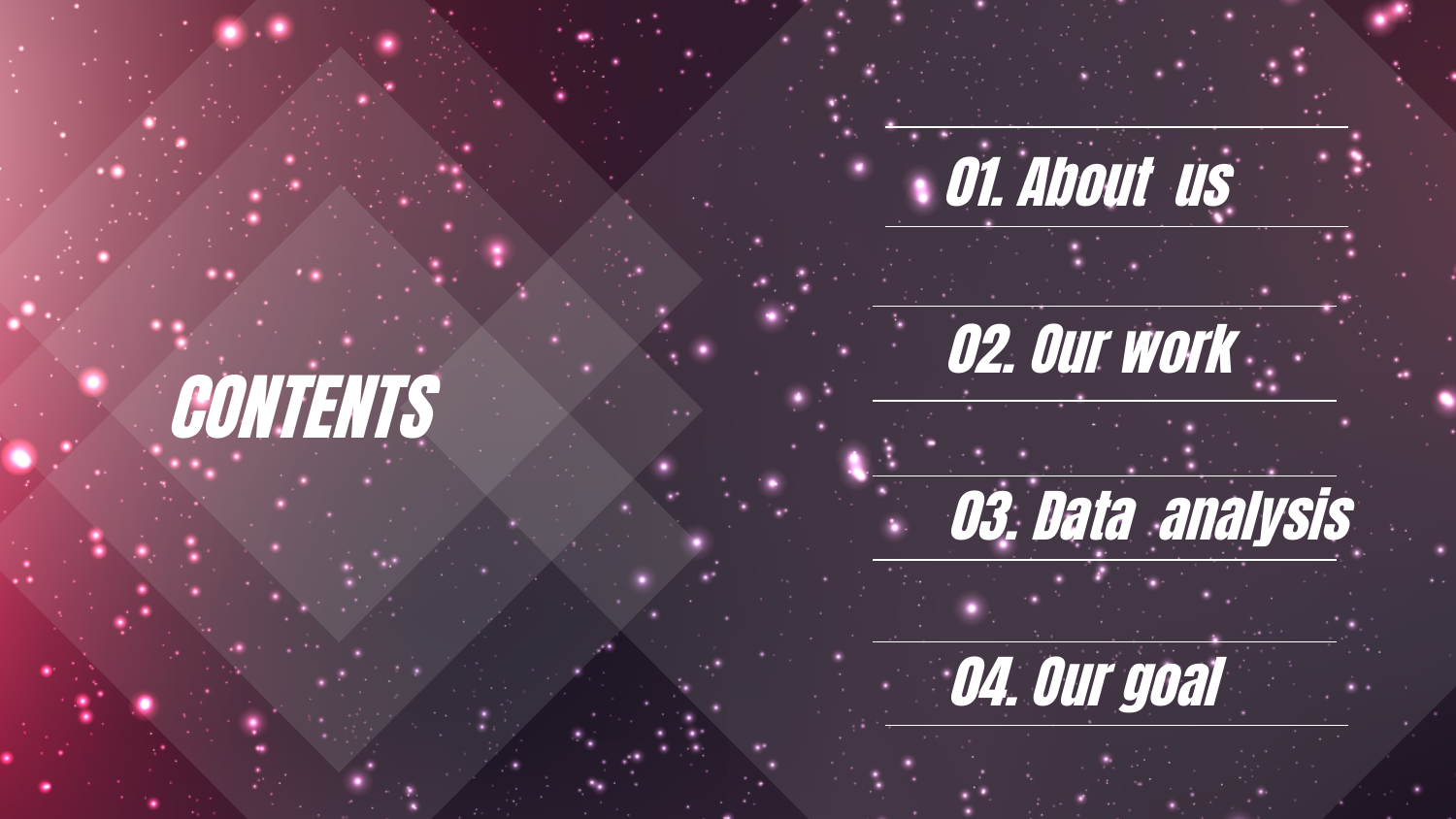

01. About  us

02. Our work
CONTENTS
03. Data  analysis
04. Our goal